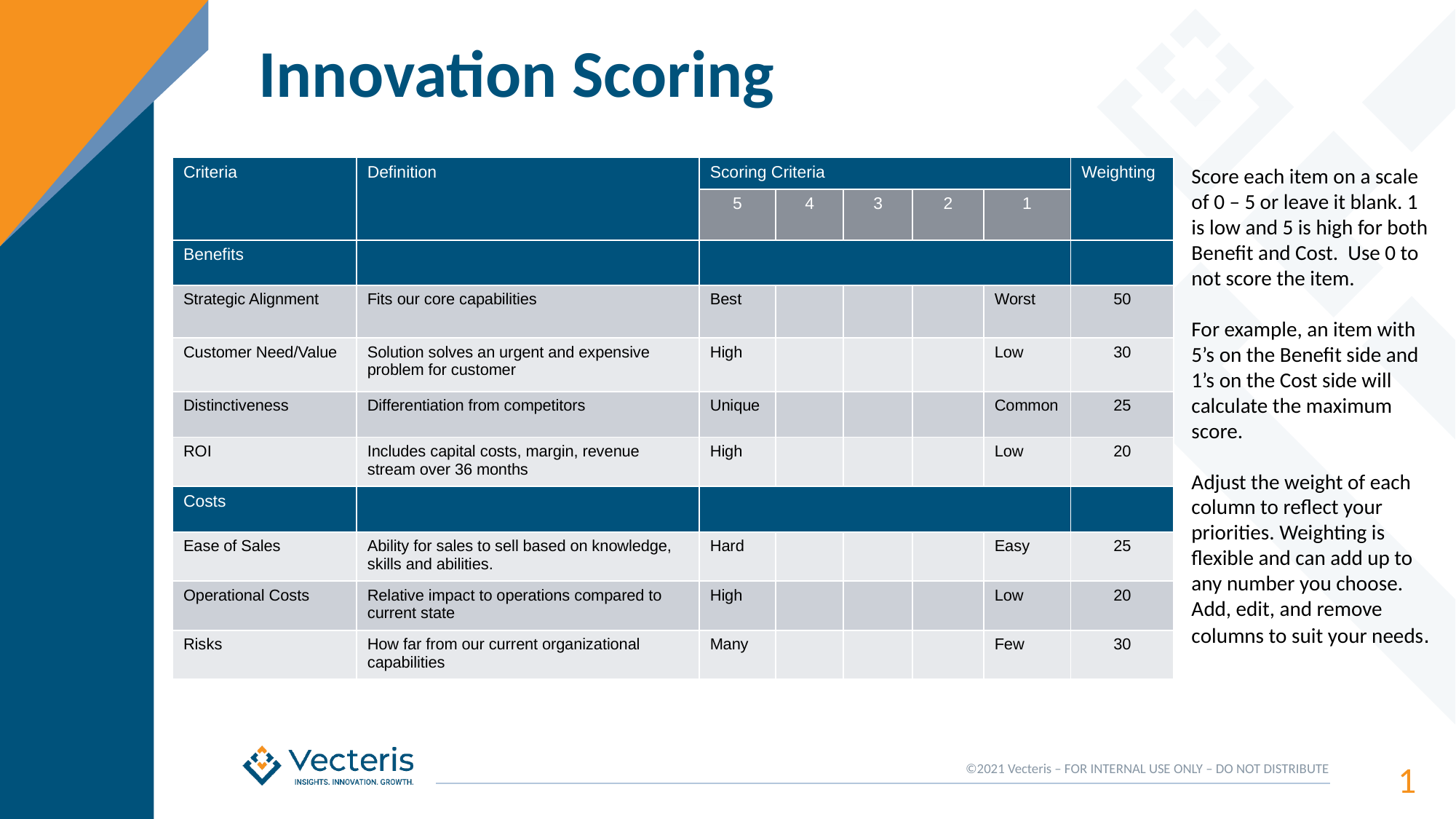

# Innovation Scoring
Score each item on a scale of 0 – 5 or leave it blank. 1 is low and 5 is high for both Benefit and Cost.  Use 0 to not score the item.

For example, an item with 5’s on the Benefit side and 1’s on the Cost side will calculate the maximum score.

Adjust the weight of each column to reflect your priorities. Weighting is flexible and can add up to any number you choose.  Add, edit, and remove columns to suit your needs.
| Criteria | Definition | Scoring Criteria |  |  |  |  | Weighting |
| --- | --- | --- | --- | --- | --- | --- | --- |
|  |  | 5 | 4 | 3 | 2 | 1 |  |
| Benefits |  |  |  |  |  |  |  |
| Strategic Alignment | Fits our core capabilities | Best |  |  |  | Worst | 50 |
| Customer Need/Value | Solution solves an urgent and expensive problem for customer | High |  |  |  | Low | 30 |
| Distinctiveness | Differentiation from competitors | Unique |  |  |  | Common | 25 |
| ROI | Includes capital costs, margin, revenue stream over 36 months | High |  |  |  | Low | 20 |
| Costs |  |  |  |  |  |  |  |
| Ease of Sales | Ability for sales to sell based on knowledge, skills and abilities. | Hard |  |  |  | Easy | 25 |
| Operational Costs | Relative impact to operations compared to current state | High |  |  |  | Low | 20 |
| Risks | How far from our current organizational capabilities | Many |  |  |  | Few | 30 |
1
©2021 Vecteris – FOR INTERNAL USE ONLY – DO NOT DISTRIBUTE